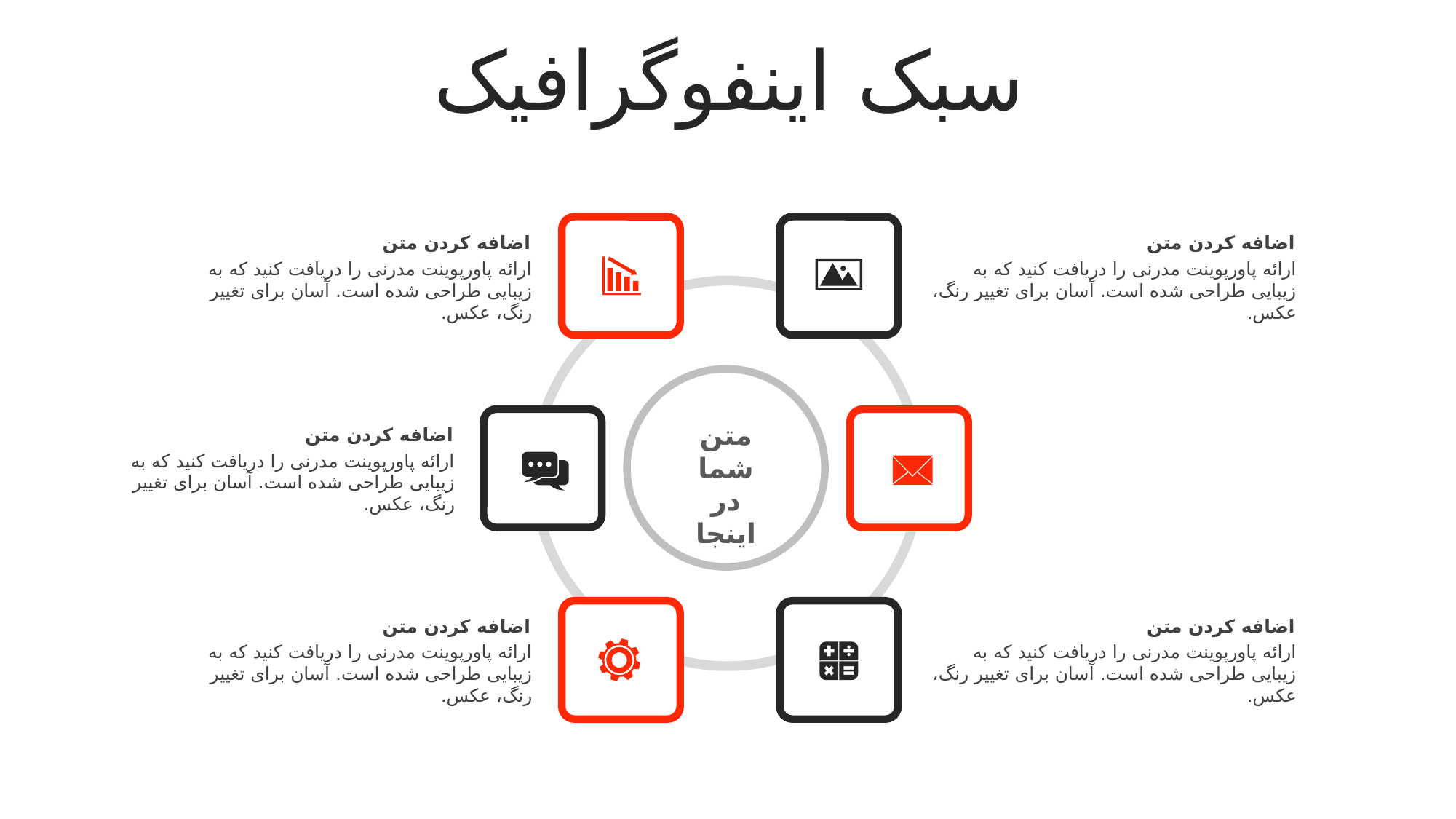

سبک اینفوگرافیک

اضافه کردن متن
ارائه پاورپوینت مدرنی را دریافت کنید که به زیبایی طراحی شده است. آسان برای تغییر رنگ، عکس.
اضافه کردن متن
ارائه پاورپوینت مدرنی را دریافت کنید که به زیبایی طراحی شده است. آسان برای تغییر رنگ، عکس.

متن شما در اینجا
اضافه کردن متن
ارائه پاورپوینت مدرنی را دریافت کنید که به زیبایی طراحی شده است. آسان برای تغییر رنگ، عکس.

اضافه کردن متن
ارائه پاورپوینت مدرنی را دریافت کنید که به زیبایی طراحی شده است. آسان برای تغییر رنگ، عکس.
اضافه کردن متن
ارائه پاورپوینت مدرنی را دریافت کنید که به زیبایی طراحی شده است. آسان برای تغییر رنگ، عکس.